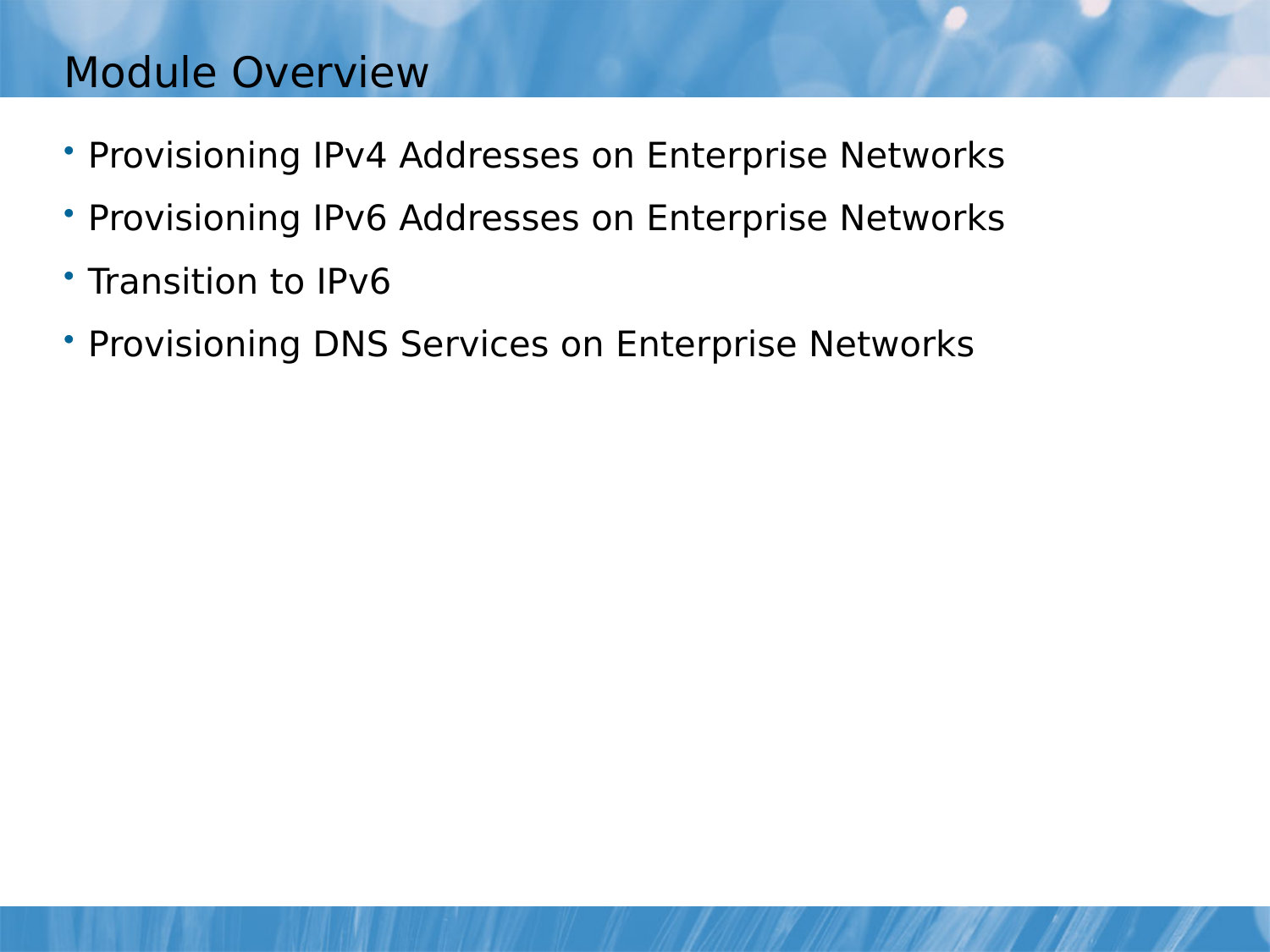

# Module Overview
Provisioning IPv4 Addresses on Enterprise Networks
Provisioning IPv6 Addresses on Enterprise Networks
Transition to IPv6
Provisioning DNS Services on Enterprise Networks